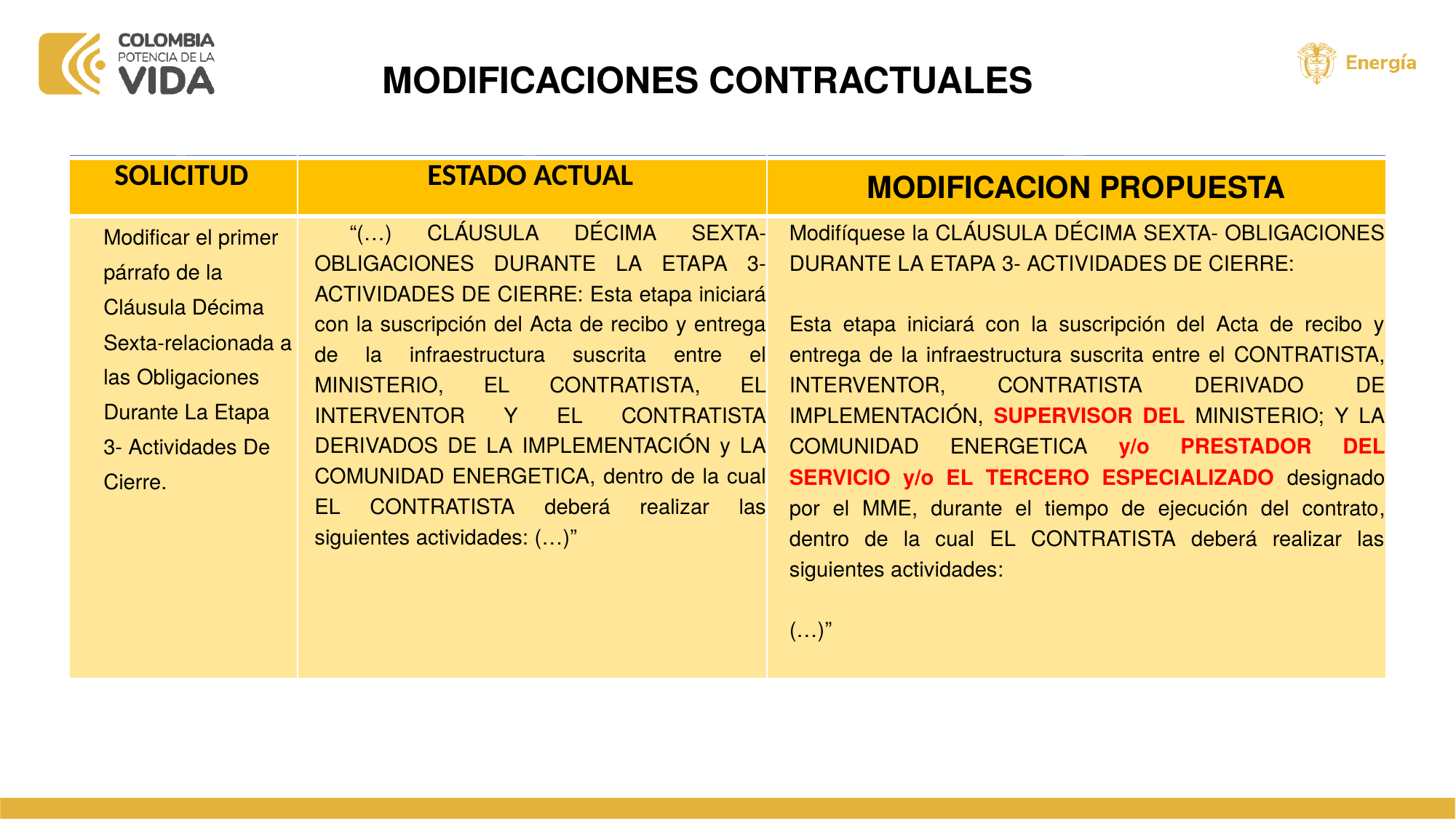

# MODIFICACIONES CONTRACTUALES
| SOLICITUDES | ESTADO ACTUAL | MODIFICACIÓN PROPUESTA |
| --- | --- | --- |
| SOLICITUD | ESTADO ACTUAL | MODIFICACION PROPUESTA |
| Modificar el primer párrafo de la Cláusula Décima Sexta-relacionada a las Obligaciones Durante La Etapa 3- Actividades De Cierre. | “(…) CLÁUSULA DÉCIMA SEXTA- OBLIGACIONES DURANTE LA ETAPA 3- ACTIVIDADES DE CIERRE: Esta etapa iniciará con la suscripción del Acta de recibo y entrega de la infraestructura suscrita entre el MINISTERIO, EL CONTRATISTA, EL INTERVENTOR Y EL CONTRATISTA DERIVADOS DE LA IMPLEMENTACIÓN y LA COMUNIDAD ENERGETICA, dentro de la cual EL CONTRATISTA deberá realizar las siguientes actividades: (…)” | Modifíquese la CLÁUSULA DÉCIMA SEXTA- OBLIGACIONES DURANTE LA ETAPA 3- ACTIVIDADES DE CIERRE: Esta etapa iniciará con la suscripción del Acta de recibo y entrega de la infraestructura suscrita entre el CONTRATISTA, INTERVENTOR, CONTRATISTA DERIVADO DE IMPLEMENTACIÓN, SUPERVISOR DEL MINISTERIO; Y LA COMUNIDAD ENERGETICA y/o PRESTADOR DEL SERVICIO y/o EL TERCERO ESPECIALIZADO designado por el MME, durante el tiempo de ejecución del contrato, dentro de la cual EL CONTRATISTA deberá realizar las siguientes actividades: (…)” |